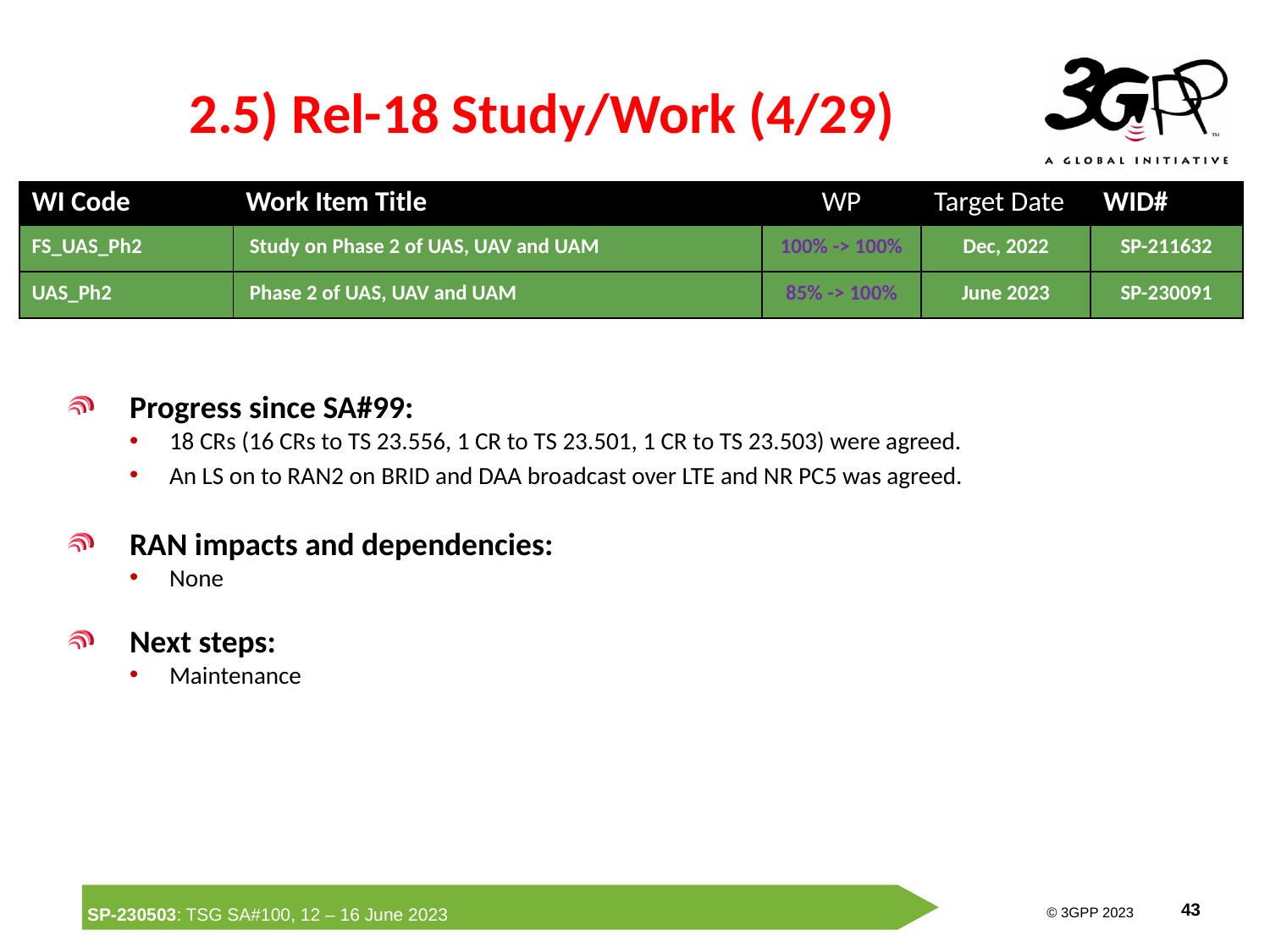

# 2.5) Rel-18 Study/Work (4/29)
| WI Code | Work Item Title | WP | Target Date | WID# |
| --- | --- | --- | --- | --- |
| FS\_UAS\_Ph2 | Study on Phase 2 of UAS, UAV and UAM | 100% -> 100% | Dec, 2022 | SP-211632 |
| UAS\_Ph2 | Phase 2 of UAS, UAV and UAM | 85% -> 100% | June 2023 | SP-230091 |
Progress since SA#99:
18 CRs (16 CRs to TS 23.556, 1 CR to TS 23.501, 1 CR to TS 23.503) were agreed.
An LS on to RAN2 on BRID and DAA broadcast over LTE and NR PC5 was agreed.

RAN impacts and dependencies:
None

Next steps:
Maintenance